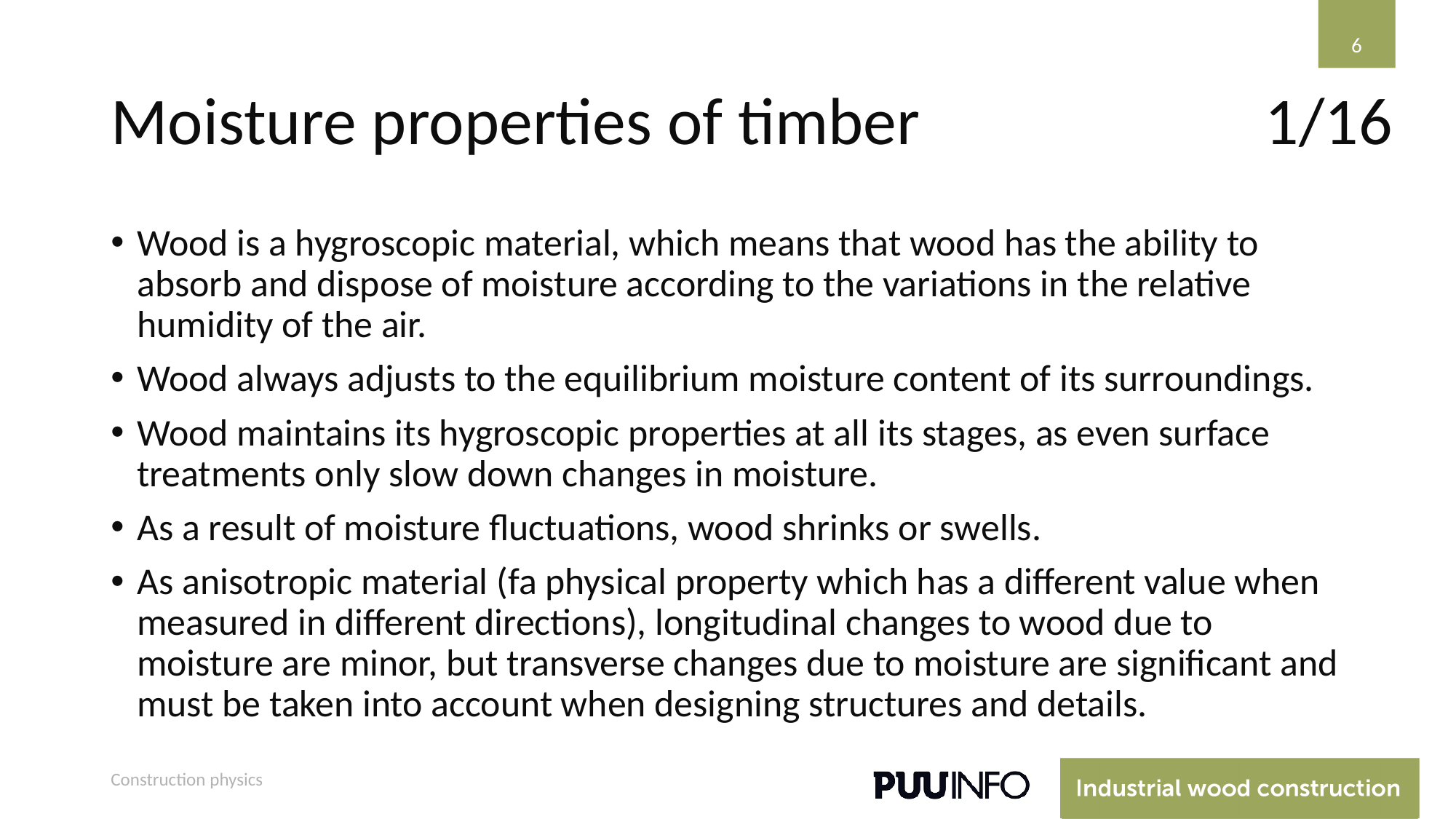

6
# Moisture properties of timber
1/16
Wood is a hygroscopic material, which means that wood has the ability to absorb and dispose of moisture according to the variations in the relative humidity of the air.
Wood always adjusts to the equilibrium moisture content of its surroundings.
Wood maintains its hygroscopic properties at all its stages, as even surface treatments only slow down changes in moisture.
As a result of moisture fluctuations, wood shrinks or swells.
As anisotropic material (fa physical property which has a different value when measured in different directions), longitudinal changes to wood due to moisture are minor, but transverse changes due to moisture are significant and must be taken into account when designing structures and details.

Construction physics